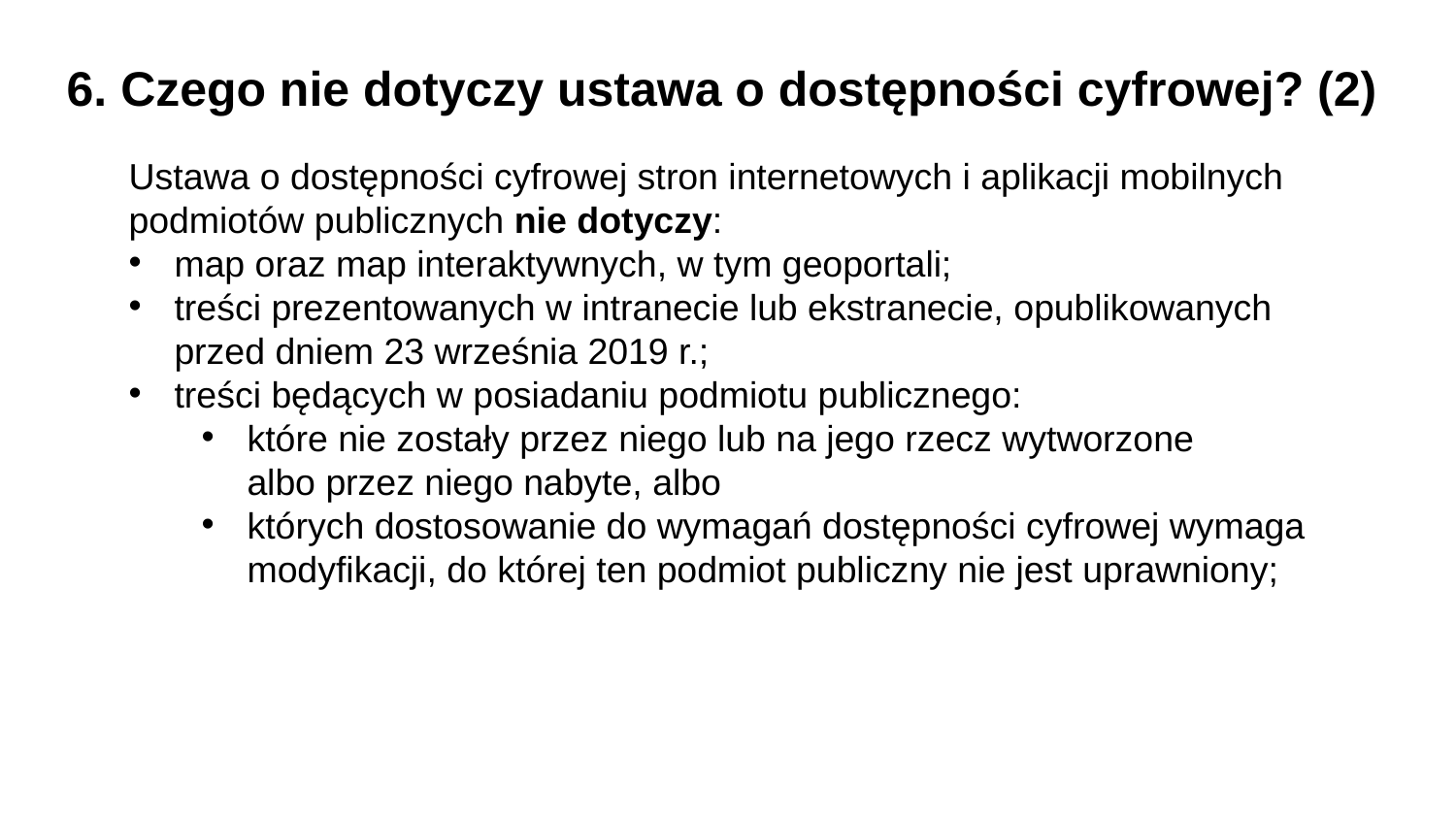

6. Czego nie dotyczy ustawa o dostępności cyfrowej? (2)
Ustawa o dostępności cyfrowej stron internetowych i aplikacji mobilnych podmiotów publicznych nie dotyczy:
map oraz map interaktywnych, w tym geoportali;
treści prezentowanych w intranecie lub ekstranecie, opublikowanych
przed dniem 23 września 2019 r.;
treści będących w posiadaniu podmiotu publicznego:
które nie zostały przez niego lub na jego rzecz wytworzone
albo przez niego nabyte, albo
których dostosowanie do wymagań dostępności cyfrowej wymaga modyfikacji, do której ten podmiot publiczny nie jest uprawniony;